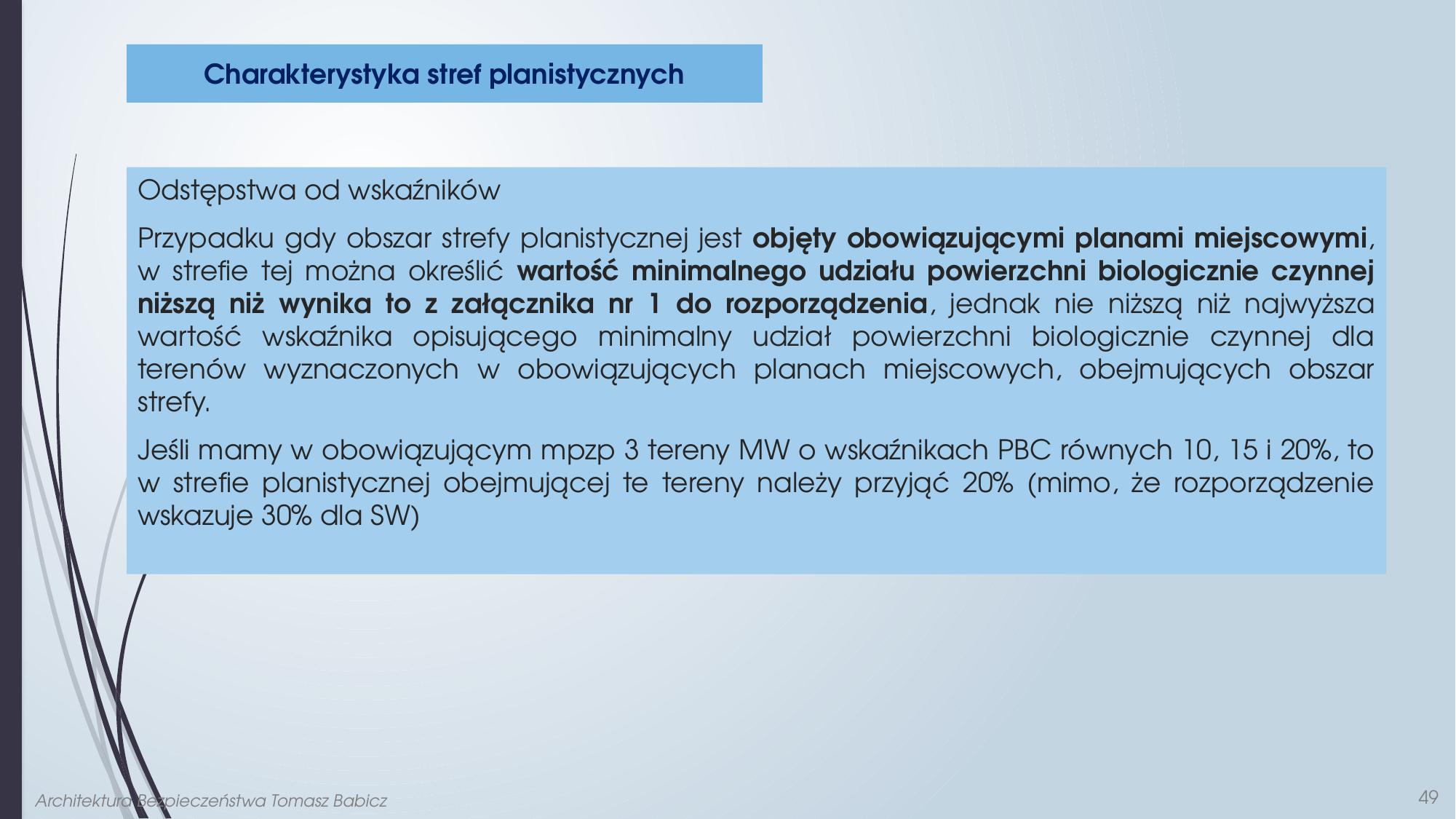

Charakterystyka stref planistycznych
Odstępstwa od wskaźników
Przypadku gdy obszar strefy planistycznej jest objęty obowiązującymi planami miejscowymi, w strefie tej można określić wartość minimalnego udziału powierzchni biologicznie czynnej niższą niż wynika to z załącznika nr 1 do rozporządzenia, jednak nie niższą niż najwyższa wartość wskaźnika opisującego minimalny udział powierzchni biologicznie czynnej dla terenów wyznaczonych w obowiązujących planach miejscowych, obejmujących obszar strefy.
Jeśli mamy w obowiązującym mpzp 3 tereny MW o wskaźnikach PBC równych 10, 15 i 20%, to w strefie planistycznej obejmującej te tereny należy przyjąć 20% (mimo, że rozporządzenie wskazuje 30% dla SW)